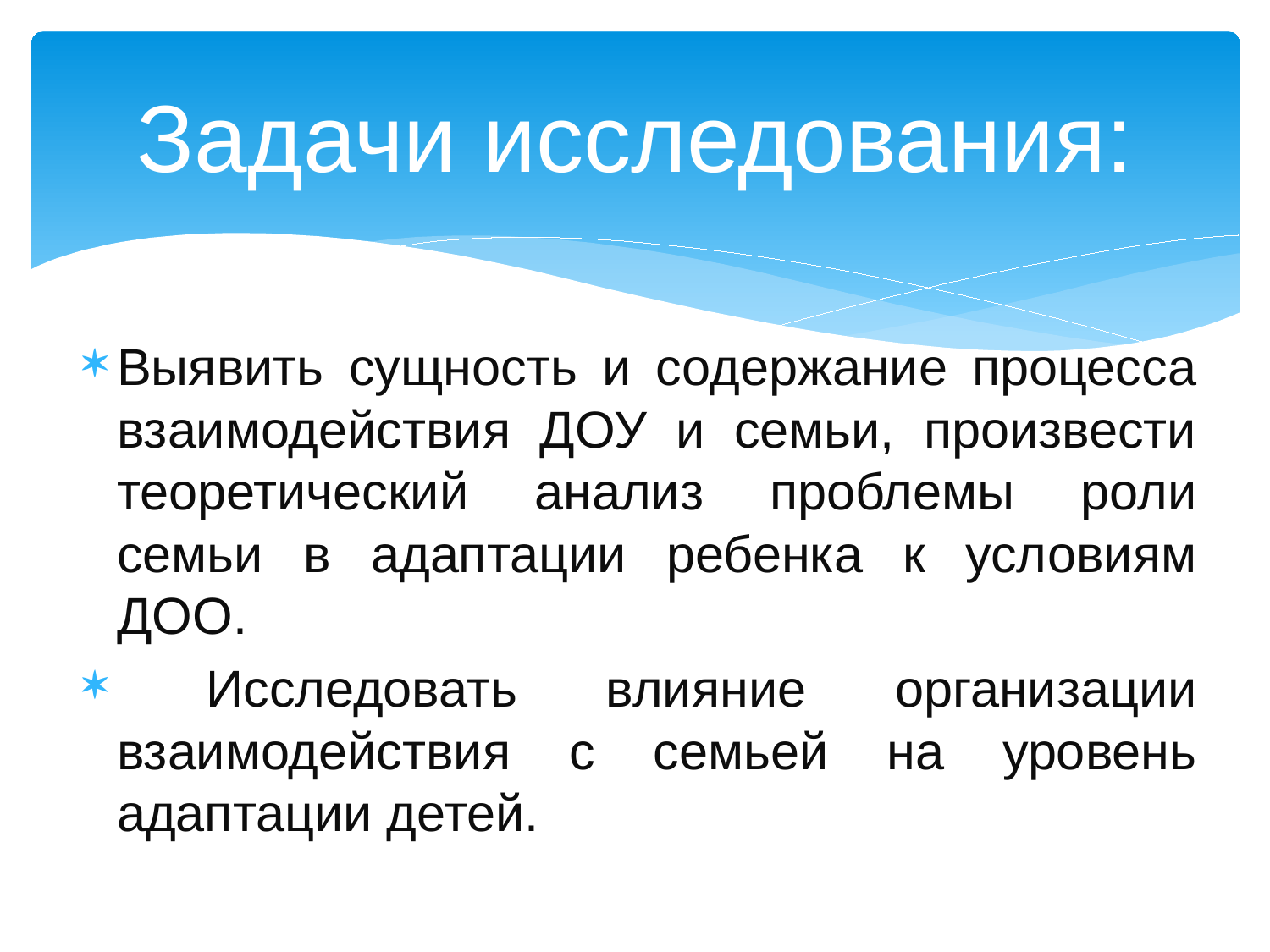

# Задачи исследования:
Выявить сущность и содержание процесса взаимодействия ДОУ и семьи, произвести теоретический анализ проблемы роли семьи в адаптации ребенка к условиям ДОО.
 Исследовать влияние организации взаимодействия с семьей на уровень адаптации детей.